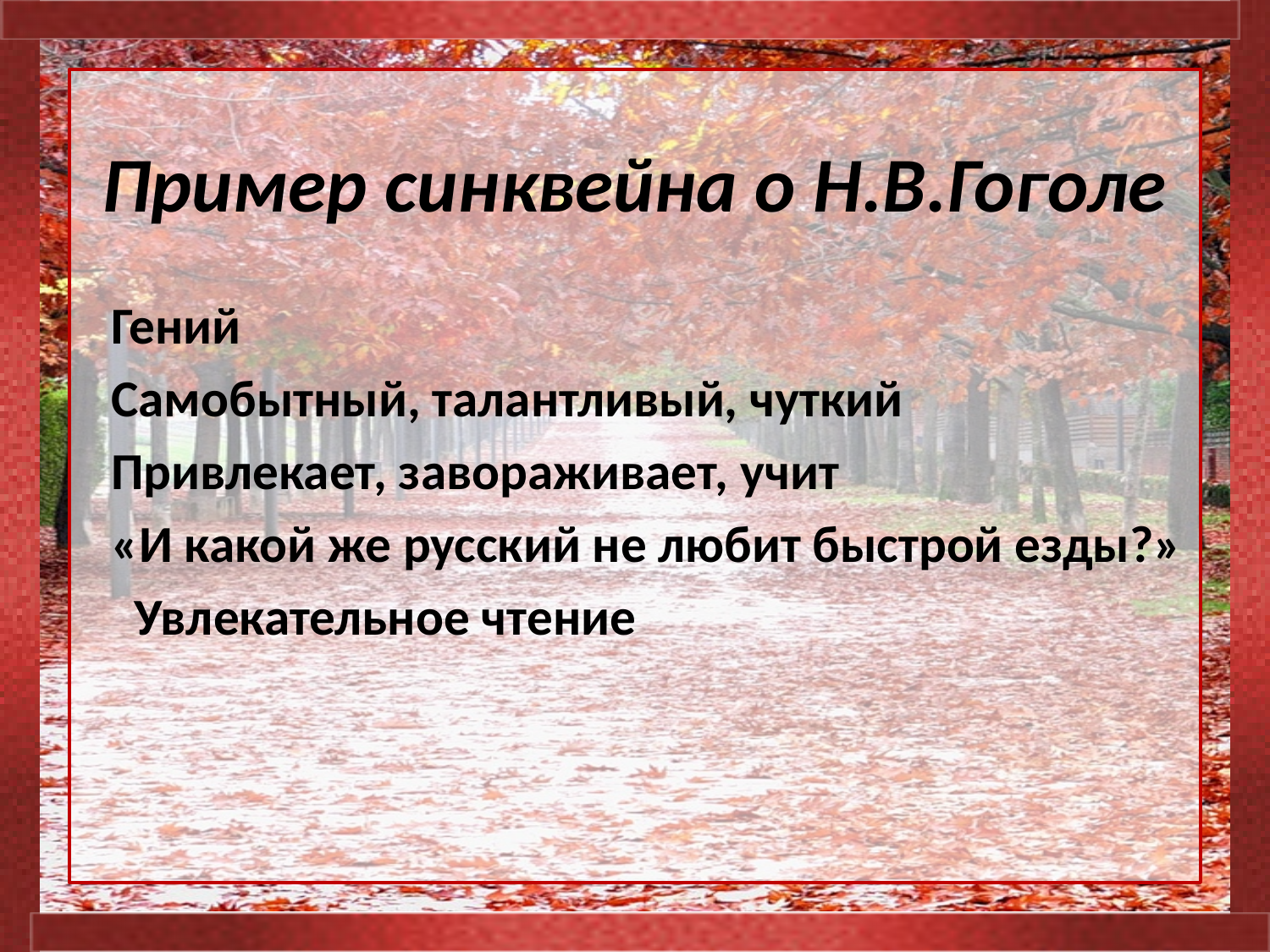

# Пример синквейна о Н.В.Гоголе
   Гений
   Самобытный, талантливый, чуткий
   Привлекает, завораживает, учит
   «И какой же русский не любит быстрой езды?»
     Увлекательное чтение